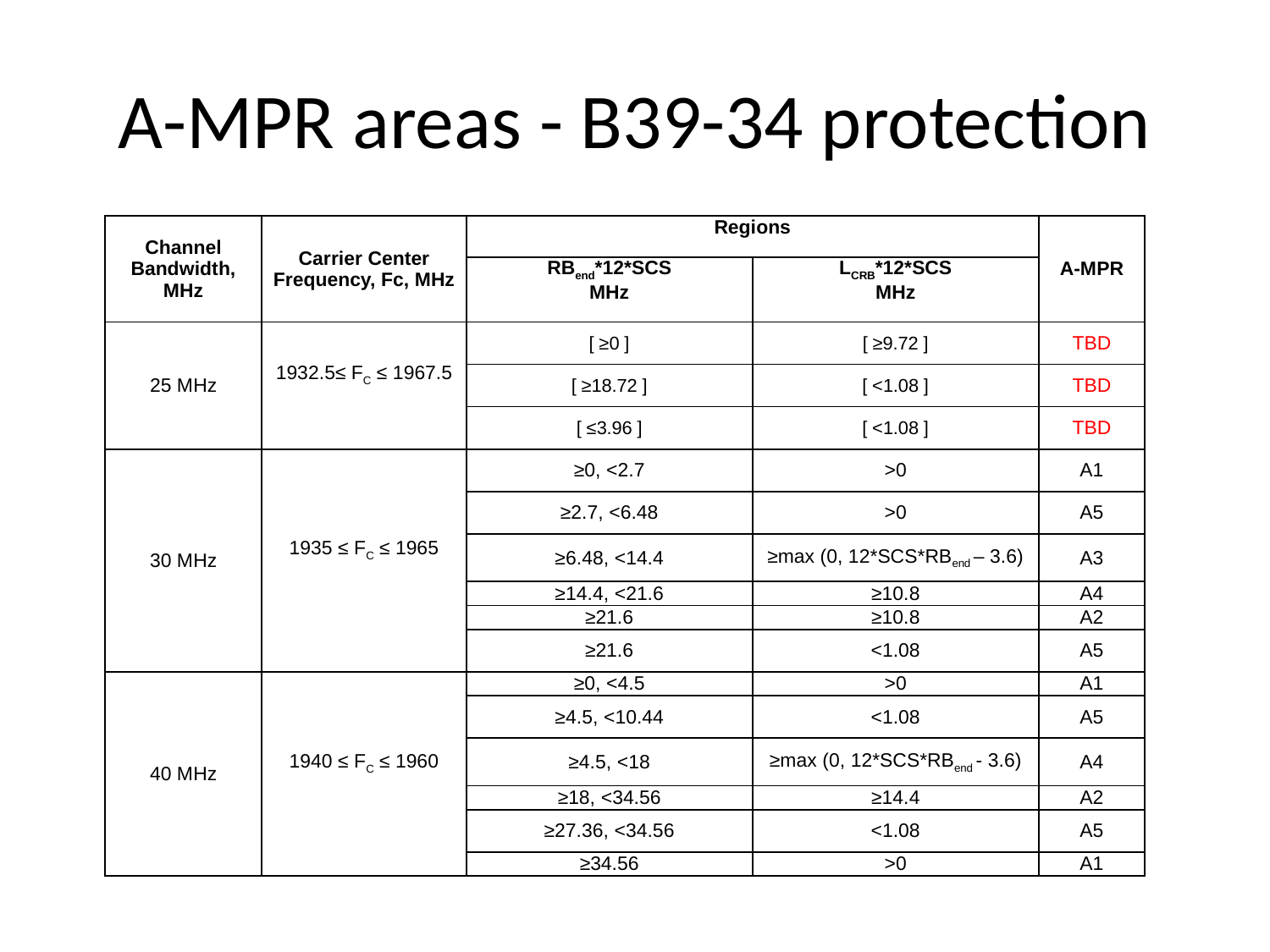

# A-MPR areas - B39-34 protection
| Channel Bandwidth, MHz | Carrier Center Frequency, Fc, MHz | Regions |  | A-MPR |
| --- | --- | --- | --- | --- |
|  |  | RBend\*12\*SCS MHz | LCRB\*12\*SCS MHz |  |
| 25 MHz | 1932.5≤ FC ≤ 1967.5 | [ ≥0 ] | [ ≥9.72 ] | TBD |
|  |  | [ ≥18.72 ] | [ <1.08 ] | TBD |
|  |  | [ ≤3.96 ] | [ <1.08 ] | TBD |
| 30 MHz | 1935 ≤ FC ≤ 1965 | ≥0, <2.7 | >0 | A1 |
|  |  | ≥2.7, <6.48 | >0 | A5 |
|  |  | ≥6.48, <14.4 | ≥max (0, 12\*SCS\*RBend – 3.6) | A3 |
|  |  | ≥14.4, <21.6 | ≥10.8 | A4 |
|  |  | ≥21.6 | ≥10.8 | A2 |
|  |  | ≥21.6 | <1.08 | A5 |
| 40 MHz | 1940 ≤ FC ≤ 1960 | ≥0, <4.5 | >0 | A1 |
|  |  | ≥4.5, <10.44 | <1.08 | A5 |
|  |  | ≥4.5, <18 | ≥max (0, 12\*SCS\*RBend - 3.6) | A4 |
|  |  | ≥18, <34.56 | ≥14.4 | A2 |
|  |  | ≥27.36, <34.56 | <1.08 | A5 |
|  |  | ≥34.56 | >0 | A1 |